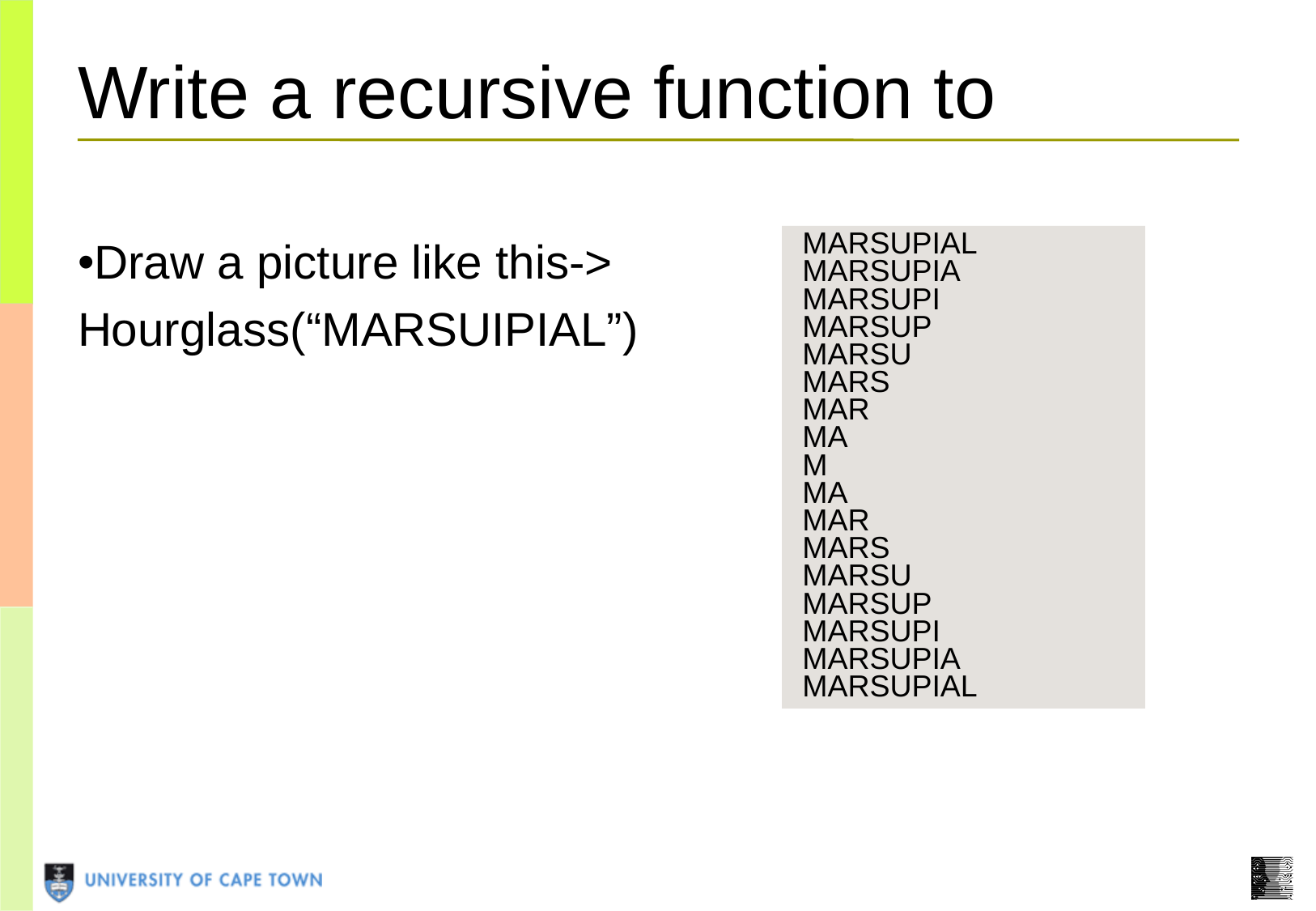

# Write a recursive function to

Draw a picture like this->
Hourglass(“MARSUIPIAL”)

 MARSUPIAL
 MARSUPIA
 MARSUPI
 MARSUP
 MARSU
 MARS
 MAR
 MA
 M
 MA
 MAR
 MARS
 MARSU
 MARSUP
 MARSUPI
 MARSUPIA
 MARSUPIAL